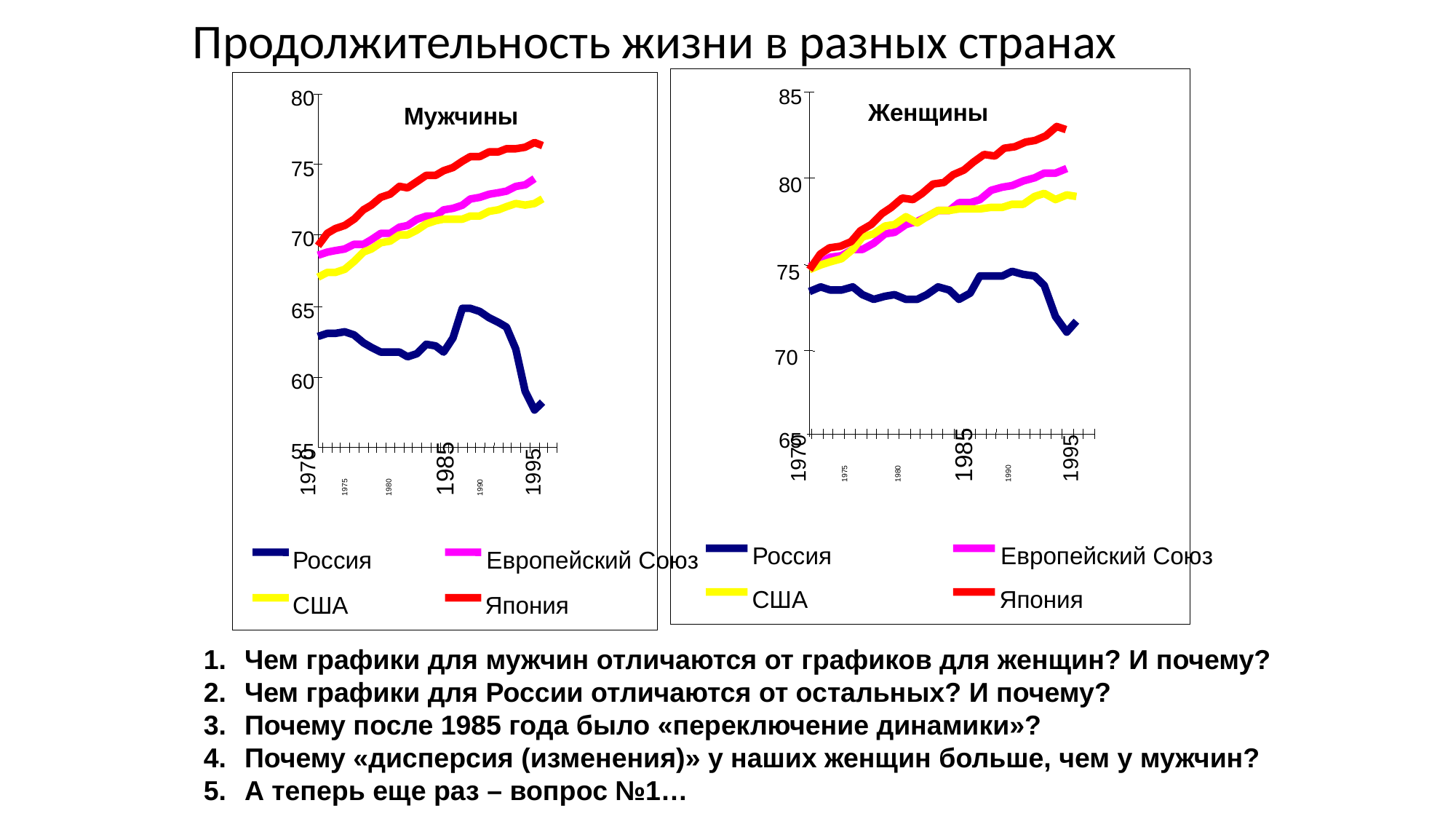

Продолжительность жизни в разных странах

85

Женщины

80

75

70

65

1975
1980
1985
1990
1995
1970
Россия
Европейский Союз

США
Япония

80

Мужчины

75

70

65

60

55

1975
1980
1985
1990
1995
1970
Россия
Европейский Союз

США
Япония

Чем графики для мужчин отличаются от графиков для женщин? И почему?
Чем графики для России отличаются от остальных? И почему?
Почему после 1985 года было «переключение динамики»?
Почему «дисперсия (изменения)» у наших женщин больше, чем у мужчин?
А теперь еще раз – вопрос №1…